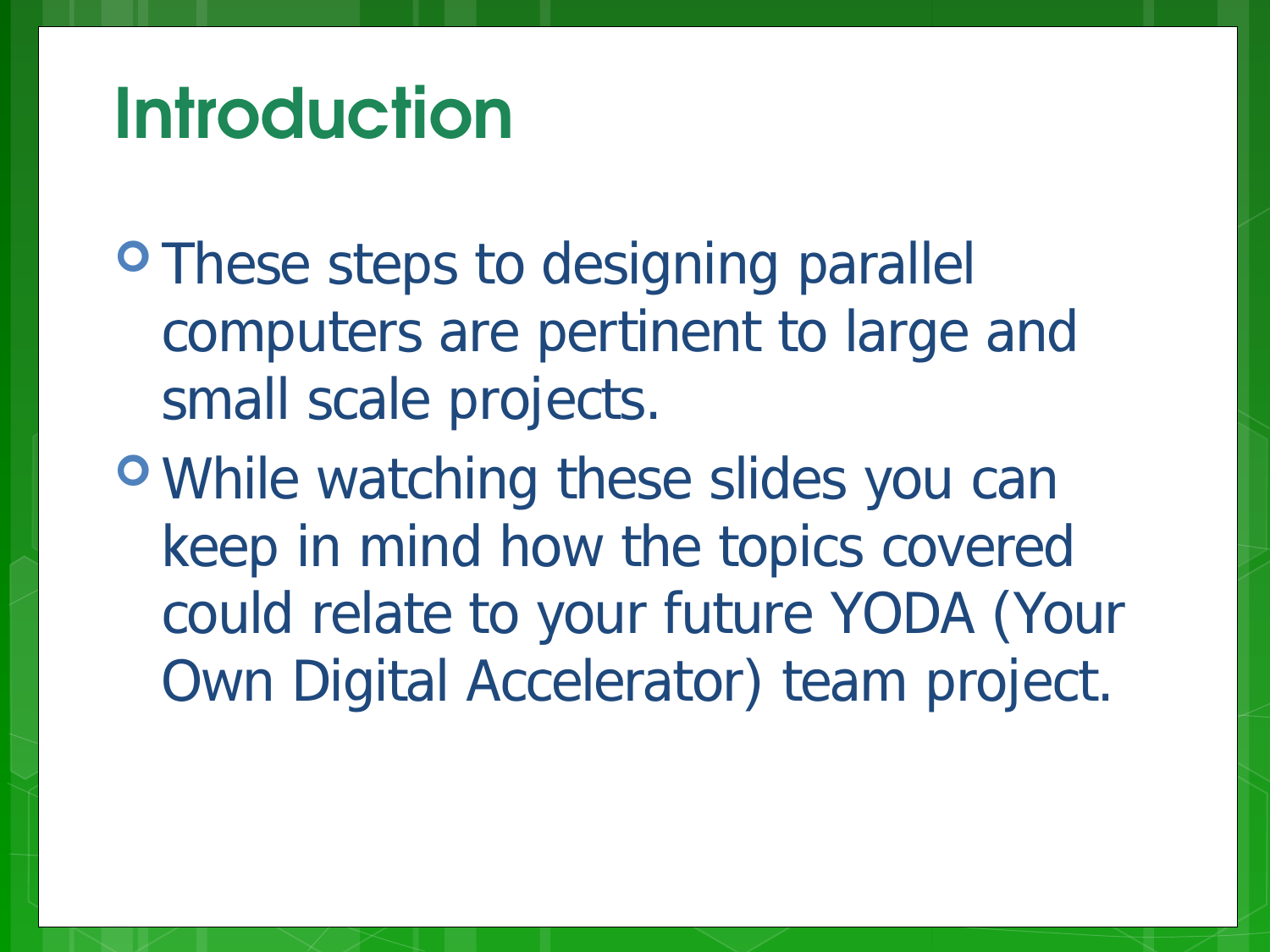

# Introduction
These steps to designing parallel computers are pertinent to large and small scale projects.
While watching these slides you can keep in mind how the topics covered could relate to your future YODA (Your Own Digital Accelerator) team project.